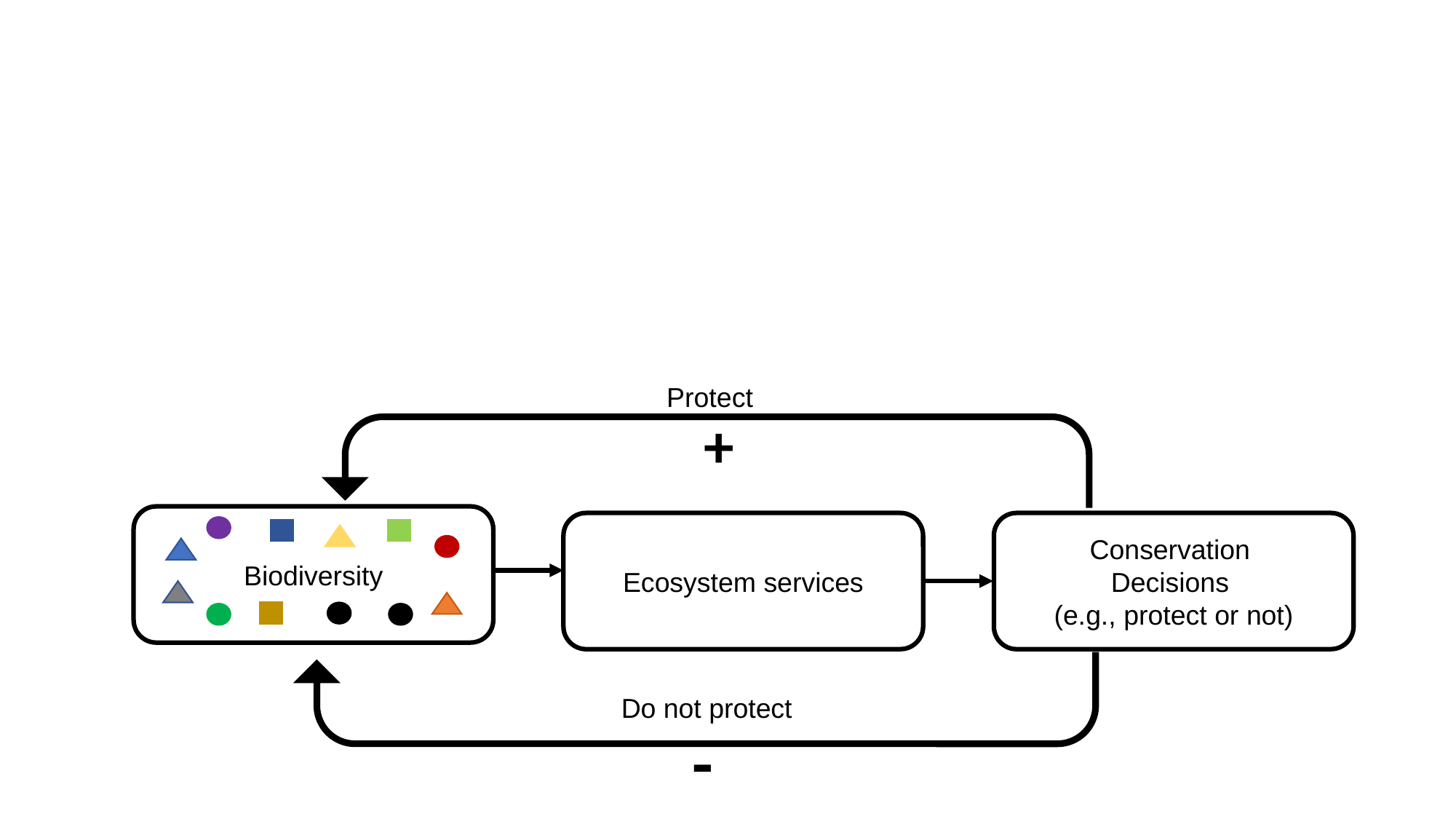

Protect
+

Biodiversity
Conservation
Decisions
(e.g., protect or not)
Ecosystem services

Do not protect
-